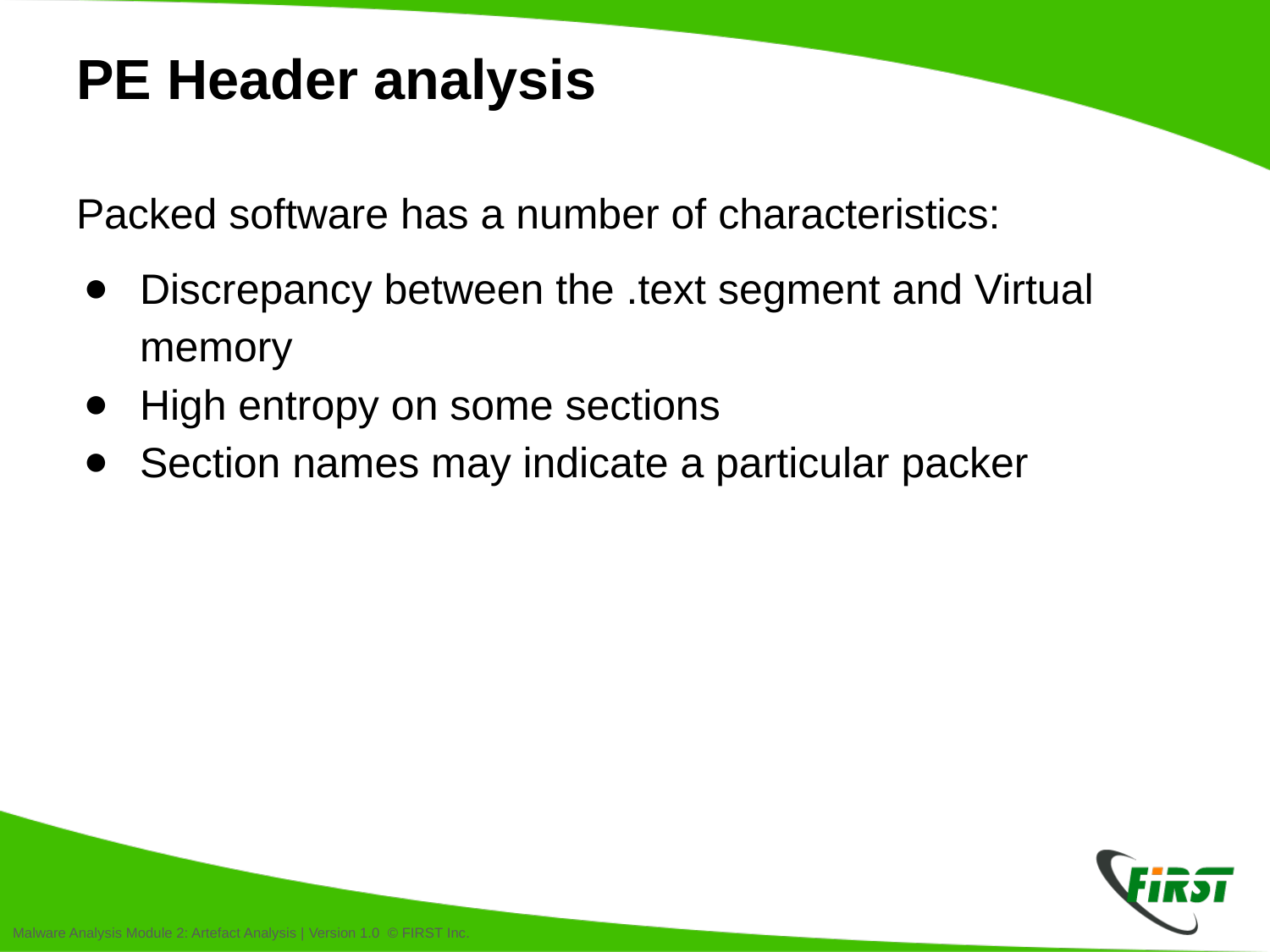

# PE Header analysis
Packed software has a number of characteristics:
Discrepancy between the .text segment and Virtual memory
High entropy on some sections
Section names may indicate a particular packer